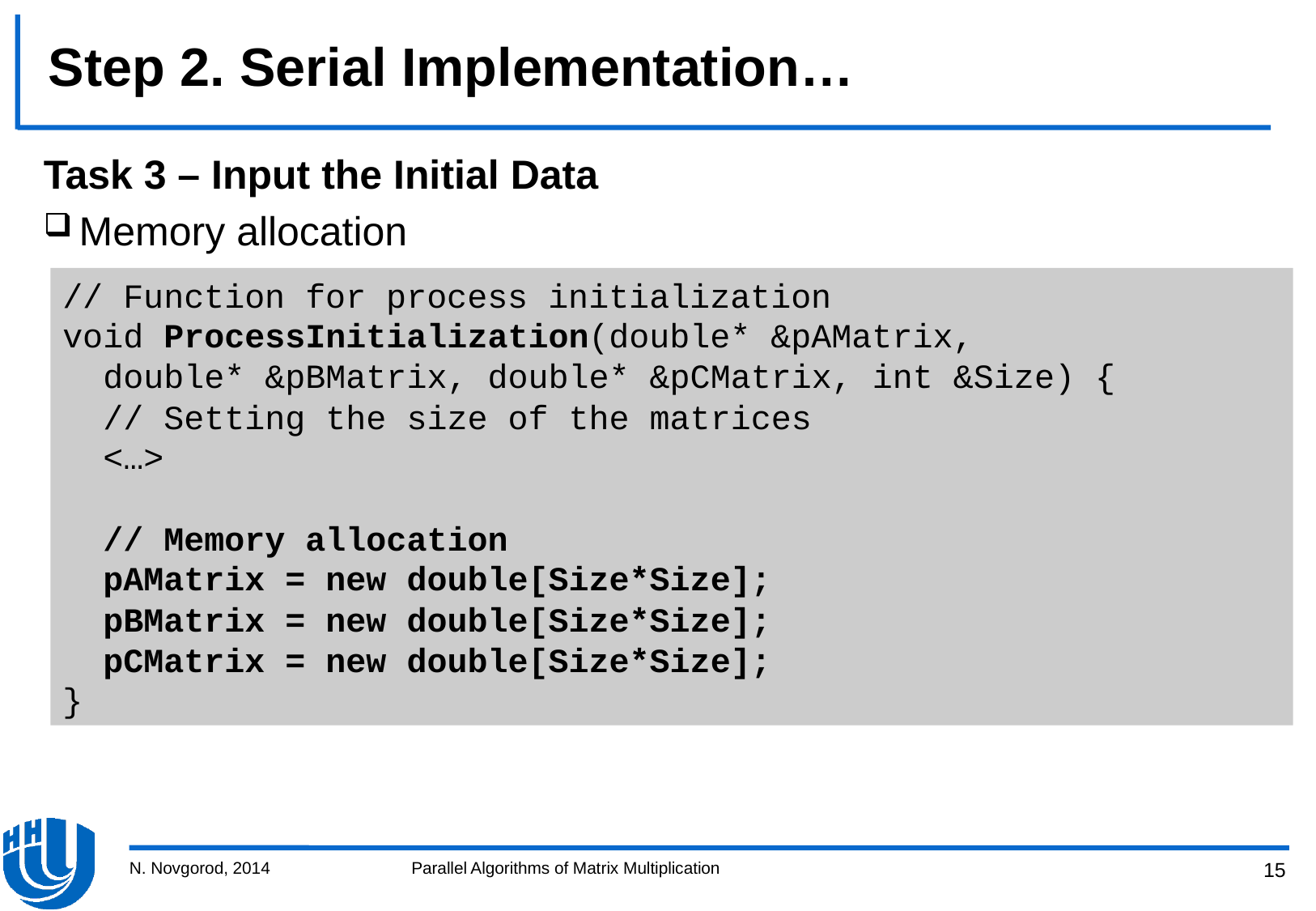

# Step 2. Serial Implementation…
Task 3 – Input the Initial Data
Memory allocation
// Function for process initialization
void ProcessInitialization(double* &pAMatrix,
  double* &pBMatrix, double* &pCMatrix, int &Size) {
  // Setting the size of the matrices
  <…>

  // Memory allocation
  pAMatrix = new double[Size*Size];
  pBMatrix = new double[Size*Size];
  pCMatrix = new double[Size*Size];
}
N. Novgorod, 2014
Parallel Algorithms of Matrix Multiplication
15